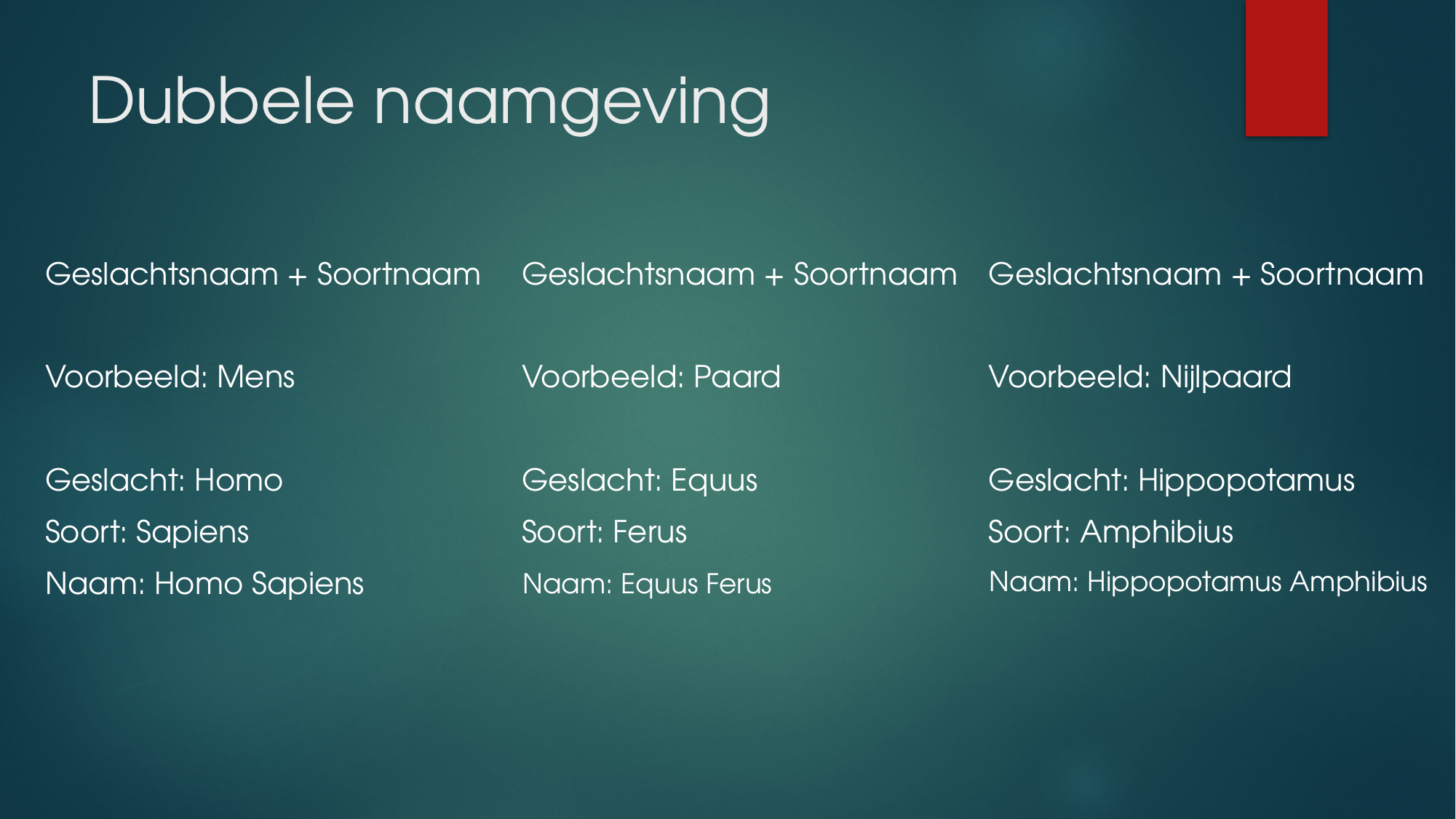

# Dubbele naamgeving
Geslachtsnaam + Soortnaam

Voorbeeld: Mens

Geslacht: Homo
Soort: Sapiens
Naam: Homo Sapiens
Geslachtsnaam + Soortnaam

Voorbeeld: Paard

Geslacht: Equus
Soort: Ferus
Geslachtsnaam + Soortnaam

Voorbeeld: Nijlpaard

Geslacht: Hippopotamus
Soort: Amphibius
Naam: Hippopotamus Amphibius

Naam: Equus Ferus